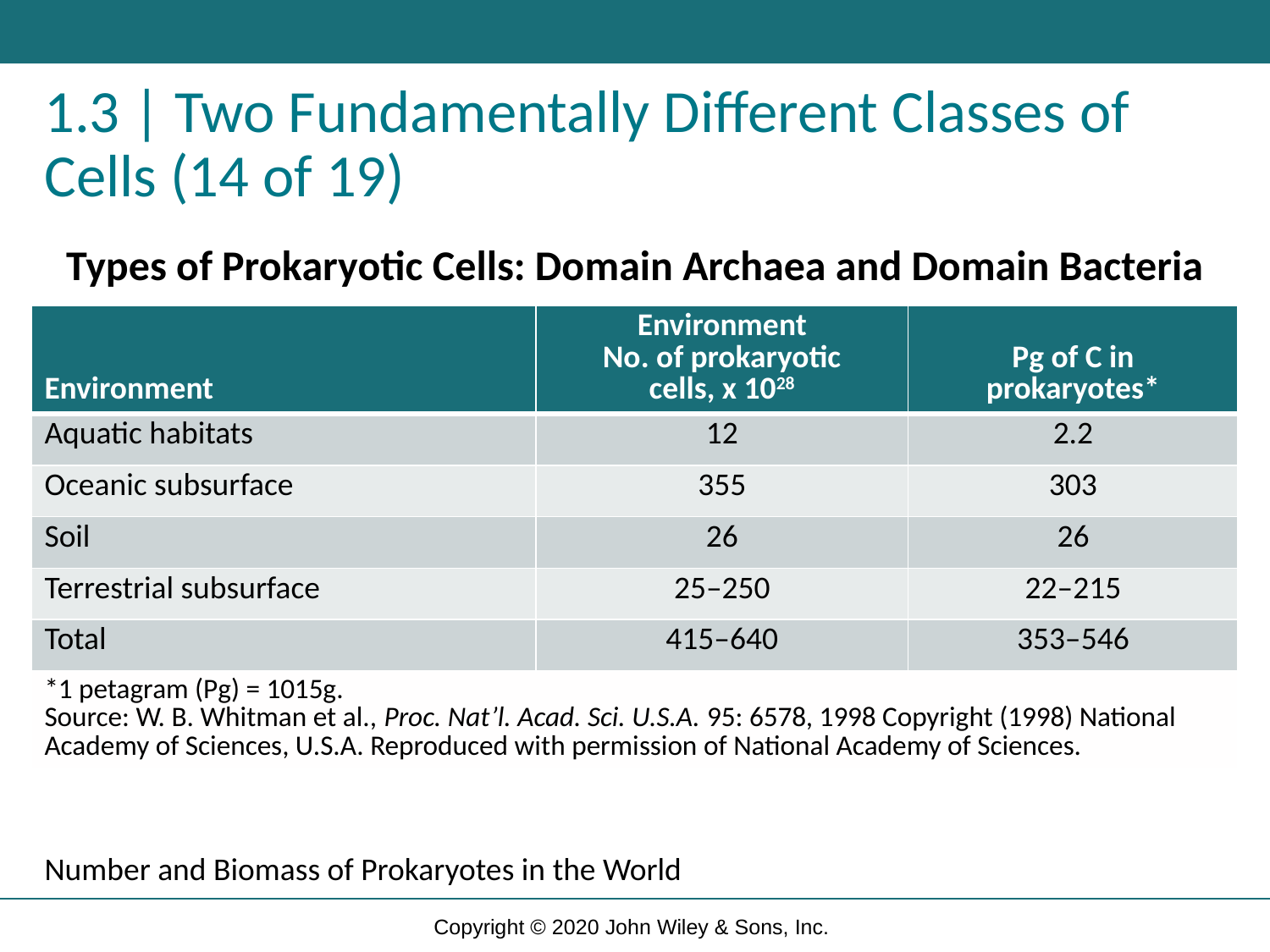

# 1.3 | Two Fundamentally Different Classes of Cells (14 of 19)
Types of Prokaryotic Cells: Domain Archaea and Domain Bacteria
| Environment | Environment No. of prokaryotic cells, x 1028 | Pg of C in prokaryotes\* |
| --- | --- | --- |
| Aquatic habitats | 12 | 2.2 |
| Oceanic subsurface | 355 | 303 |
| Soil | 26 | 26 |
| Terrestrial subsurface | 25–250 | 22–215 |
| Total | 415–640 | 353–546 |
| \*1 petagram (Pg) = 1015g. Source: W. B. Whitman et al., Proc. Nat’l. Acad. Sci. U.S.A. 95: 6578, 1998 Copyright (1998) National Academy of Sciences, U.S.A. Reproduced with permission of National Academy of Sciences. |  |  |
Number and Biomass of Prokaryotes in the World
Copyright © 2020 John Wiley & Sons, Inc.